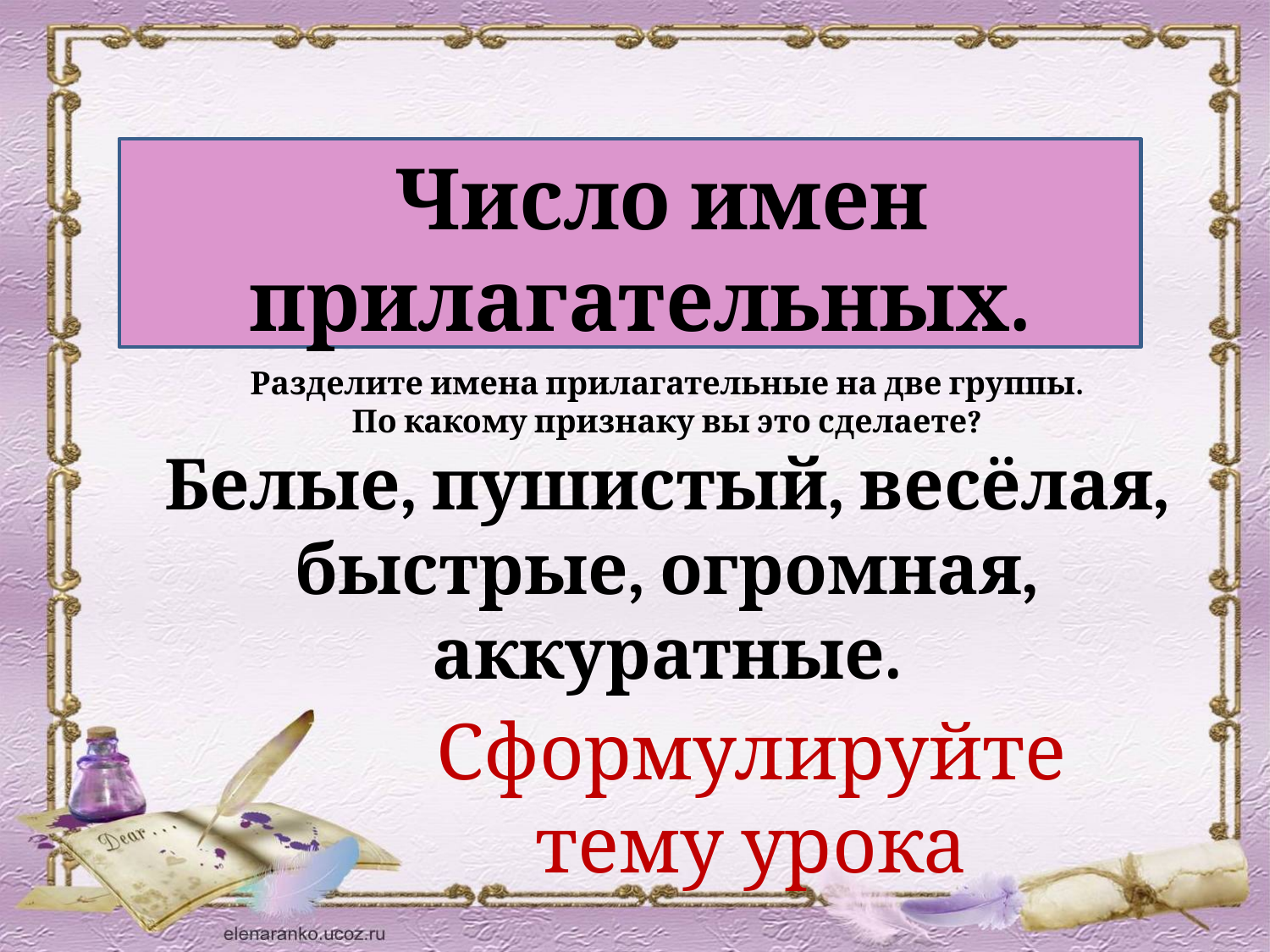

Число имен прилагательных.
 Разделите имена прилагательные на две группы.
По какому признаку вы это сделаете?
Белые, пушистый, весёлая, быстрые, огромная, аккуратные.

Сформулируйте
тему урока